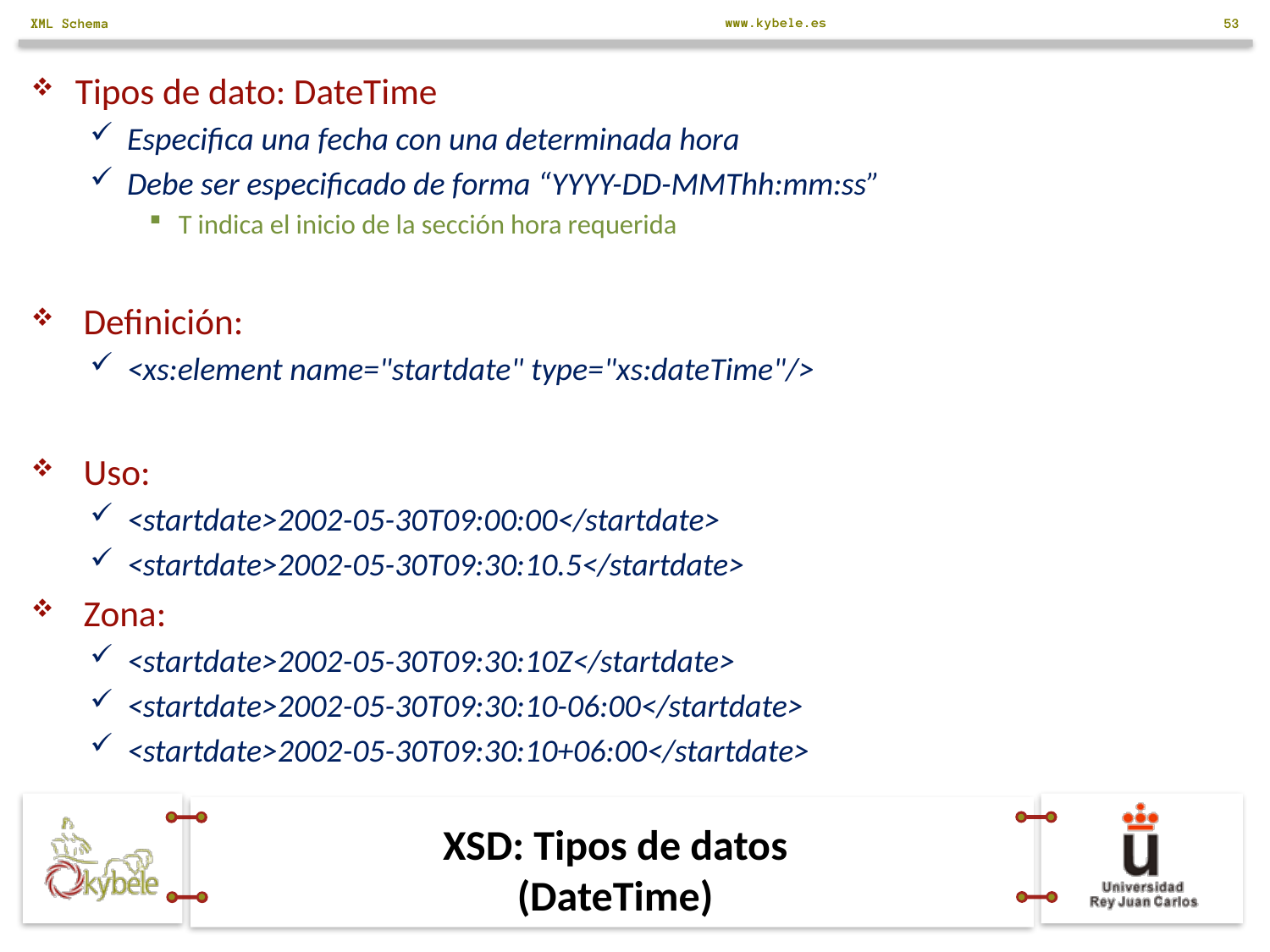

XML Schema
53
Tipos de dato: DateTime
Especifica una fecha con una determinada hora
Debe ser especificado de forma “YYYY-DD-MMThh:mm:ss”
T indica el inicio de la sección hora requerida

 Definición:
<xs:element name="startdate" type="xs:dateTime"/>

 Uso:
<startdate>2002-05-30T09:00:00</startdate>
<startdate>2002-05-30T09:30:10.5</startdate>
 Zona:
<startdate>2002-05-30T09:30:10Z</startdate>
<startdate>2002-05-30T09:30:10-06:00</startdate>
<startdate>2002-05-30T09:30:10+06:00</startdate>
# XSD: Tipos de datos (DateTime)